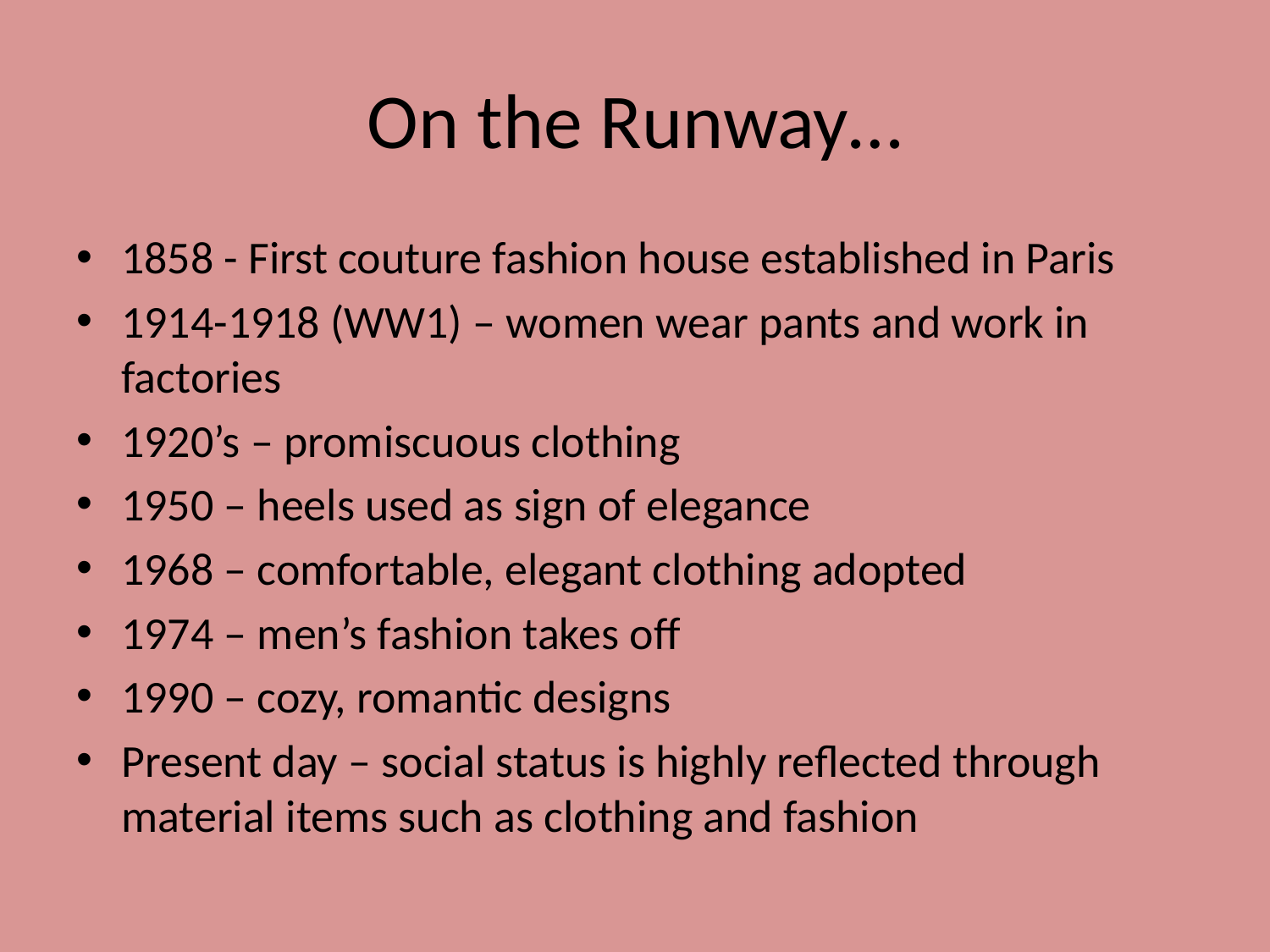

# On the Runway…
1858 - First couture fashion house established in Paris
1914-1918 (WW1) – women wear pants and work in factories
1920’s – promiscuous clothing
1950 – heels used as sign of elegance
1968 – comfortable, elegant clothing adopted
1974 – men’s fashion takes off
1990 – cozy, romantic designs
Present day – social status is highly reflected through material items such as clothing and fashion